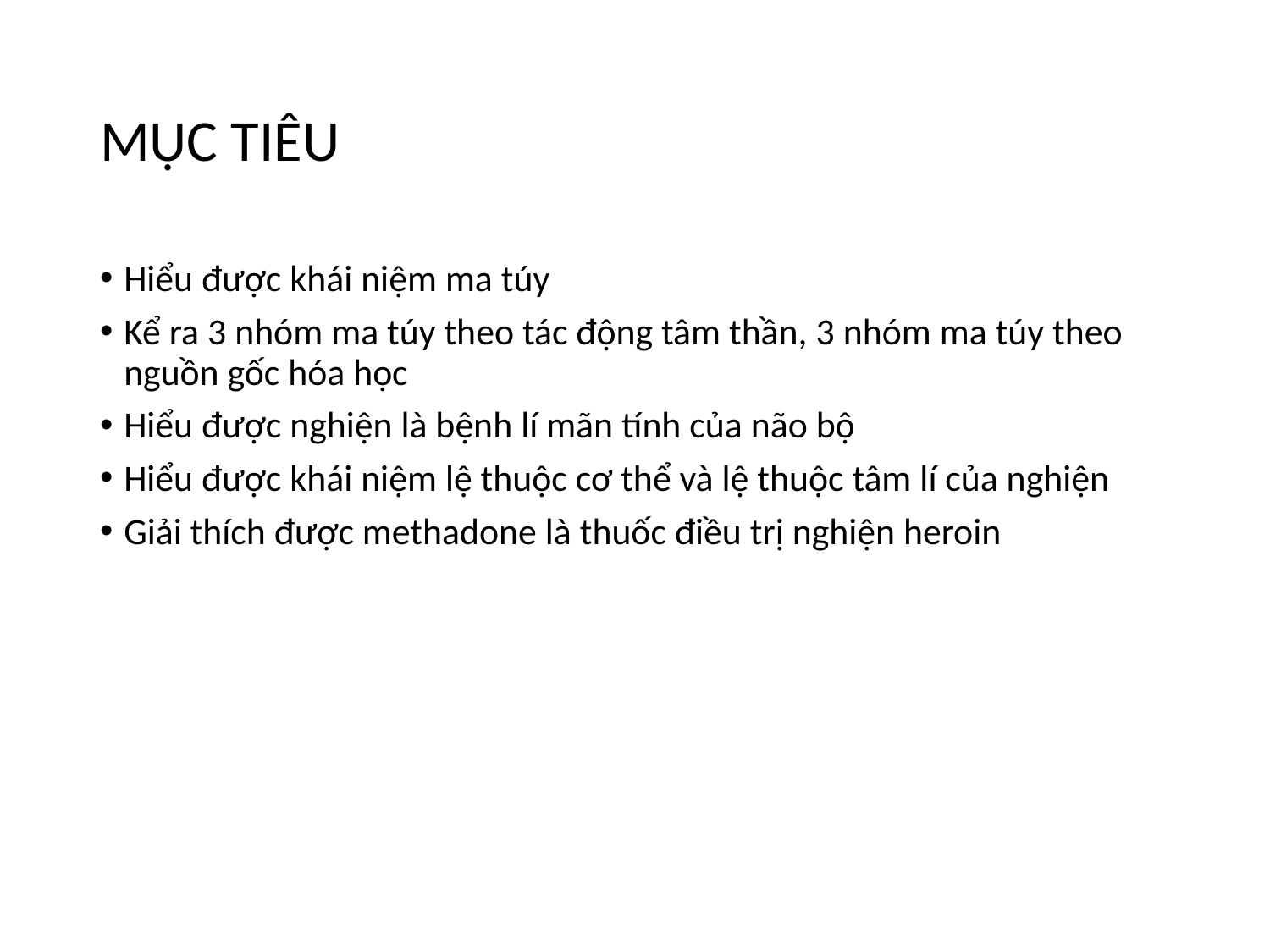

# MỤC TIÊU
Hiểu được khái niệm ma túy
Kể ra 3 nhóm ma túy theo tác động tâm thần, 3 nhóm ma túy theo nguồn gốc hóa học
Hiểu được nghiện là bệnh lí mãn tính của não bộ
Hiểu được khái niệm lệ thuộc cơ thể và lệ thuộc tâm lí của nghiện
Giải thích được methadone là thuốc điều trị nghiện heroin